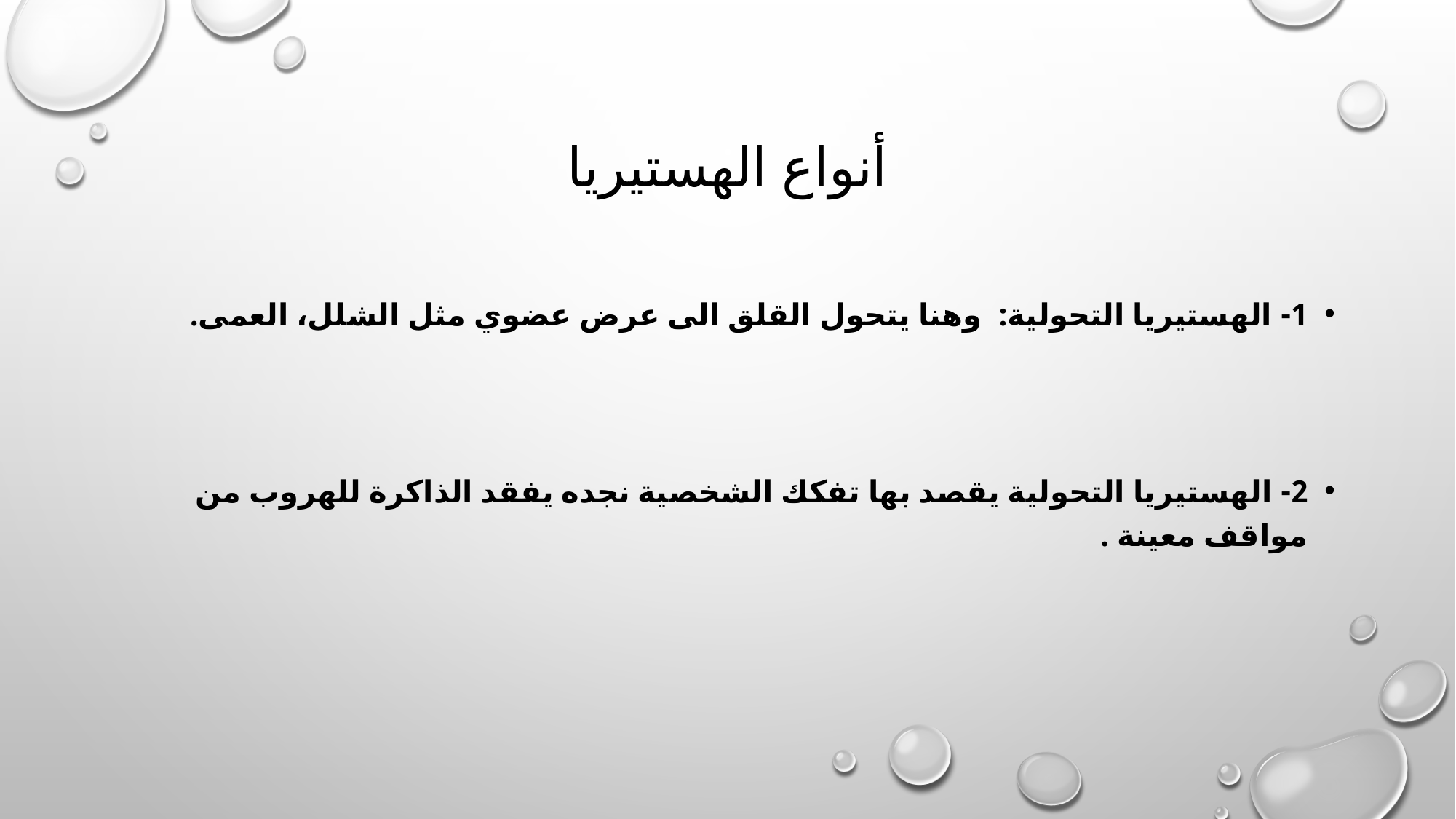

# أنواع الهستيريا
1- الهستيريا التحولية:  وهنا يتحول القلق الى عرض عضوي مثل الشلل، العمى.

2- الهستيريا التحولية يقصد بها تفكك الشخصية نجده يفقد الذاكرة للهروب من مواقف معينة .